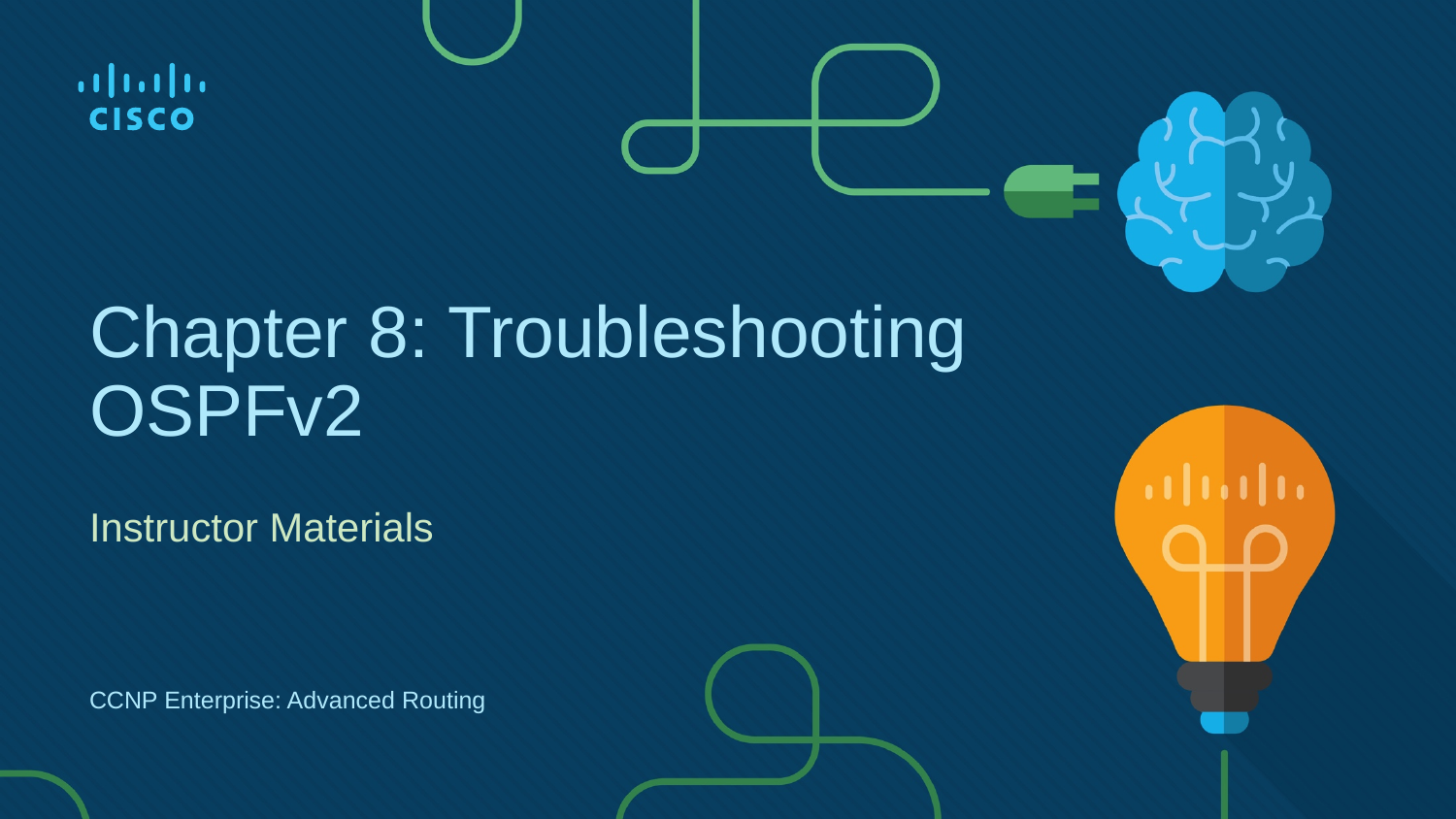

# Chapter 8: Troubleshooting OSPFv2
Instructor Materials
CCNP Enterprise: Advanced Routing